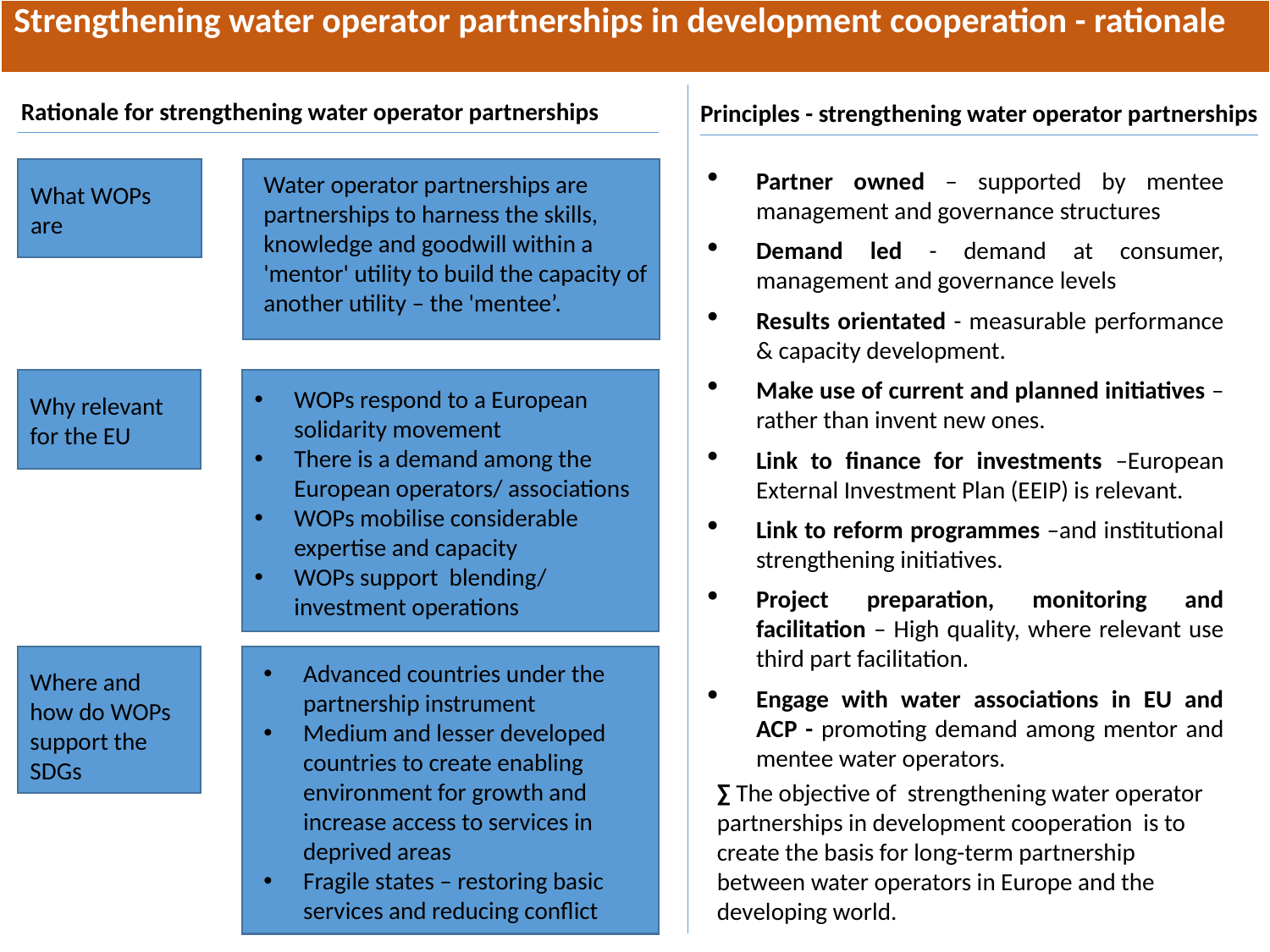

| Strengthening water operator partnerships in development cooperation - rationale |
| --- |
Rationale for strengthening water operator partnerships
Principles - strengthening water operator partnerships

Partner owned – supported by mentee management and governance structures
Demand led - demand at consumer, management and governance levels
Results orientated - measurable performance & capacity development.
Make use of current and planned initiatives –rather than invent new ones.
Link to finance for investments –European External Investment Plan (EEIP) is relevant.
Link to reform programmes –and institutional strengthening initiatives.
Project preparation, monitoring and facilitation – High quality, where relevant use third part facilitation.
Engage with water associations in EU and ACP - promoting demand among mentor and mentee water operators.
Water operator partnerships are partnerships to harness the skills, knowledge and goodwill within a 'mentor' utility to build the capacity of another utility – the 'mentee’.

What WOPs are

WOPs respond to a European solidarity movement
There is a demand among the European operators/ associations
WOPs mobilise considerable expertise and capacity
WOPs support  blending/ investment operations
Why relevant for the EU

Advanced countries under the partnership instrument
Medium and lesser developed countries to create enabling environment for growth and increase access to services in deprived areas
Fragile states – restoring basic services and reducing conflict
Where and how do WOPs support the SDGs
∑ The objective of  strengthening water operator partnerships in development cooperation  is to create the basis for long-term partnership between water operators in Europe and the developing world.